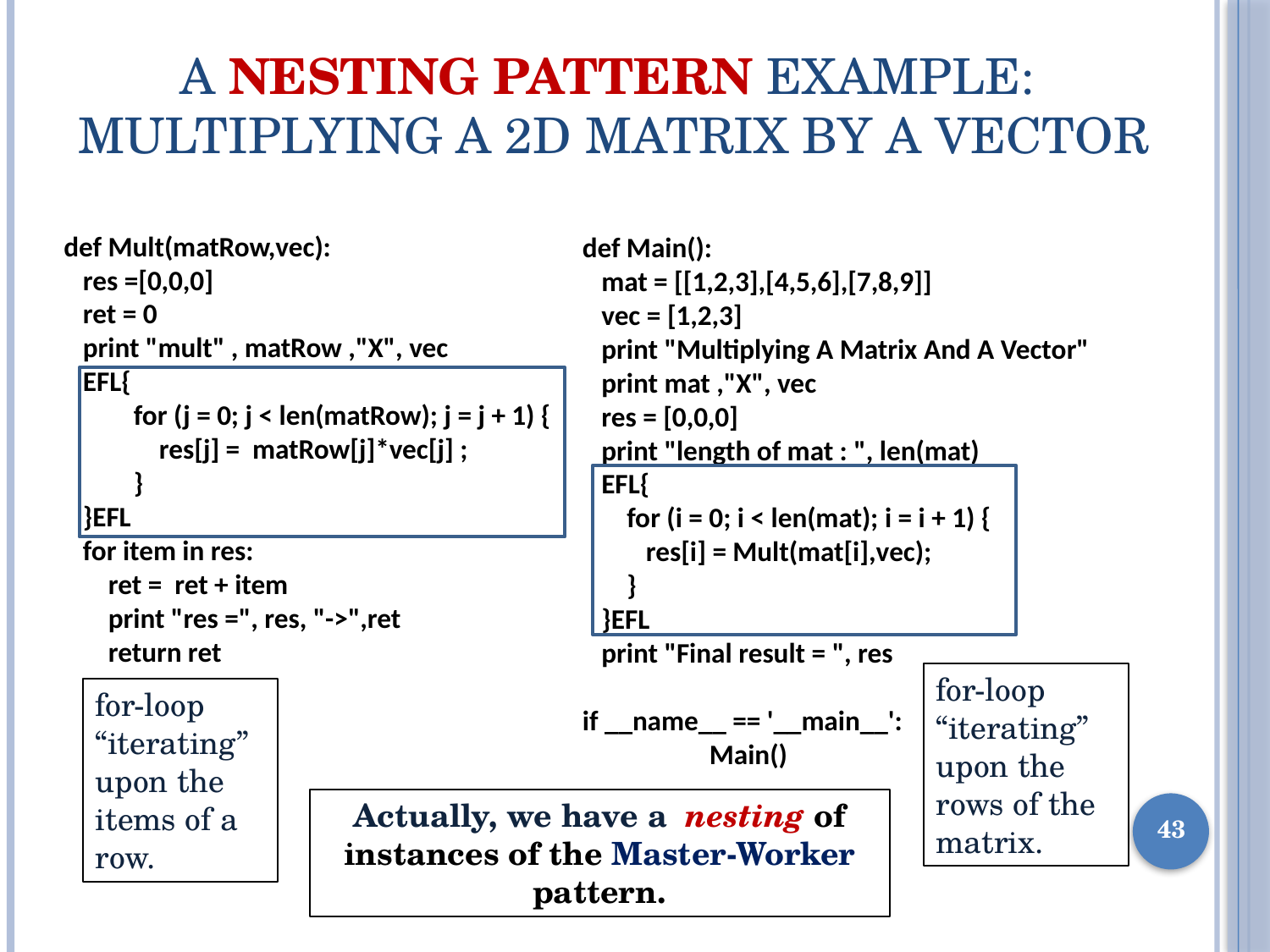

# A nesting pattern example: multiplying a 2d matrix by a vector
def Mult(matRow,vec):
   res =[0,0,0]
   ret = 0
   print "mult" , matRow ,"X", vec
   EFL{
           for (j = 0; j < len(matRow); j = j + 1) {
               res[j] =  matRow[j]*vec[j] ;
           }
   }EFL
   for item in res:
       ret =  ret + item
       print "res =", res, "->",ret
       return ret

def Main():
   mat = [[1,2,3],[4,5,6],[7,8,9]]
   vec = [1,2,3]
   print "Multiplying A Matrix And A Vector"
   print mat ,"X", vec
   res = [0,0,0]
   print "length of mat : ", len(mat)
   EFL{
       for (i = 0; i < len(mat); i = i + 1) {
          res[i] = Mult(mat[i],vec);
       }
   }EFL
   print "Final result = ", res

if __name__ == '__main__':
	Main()

for-loop “iterating” upon the rows of the matrix.
for-loop
“iterating” upon the items of a row.
Actually, we have a  nesting of instances of the Master-Worker pattern.
43